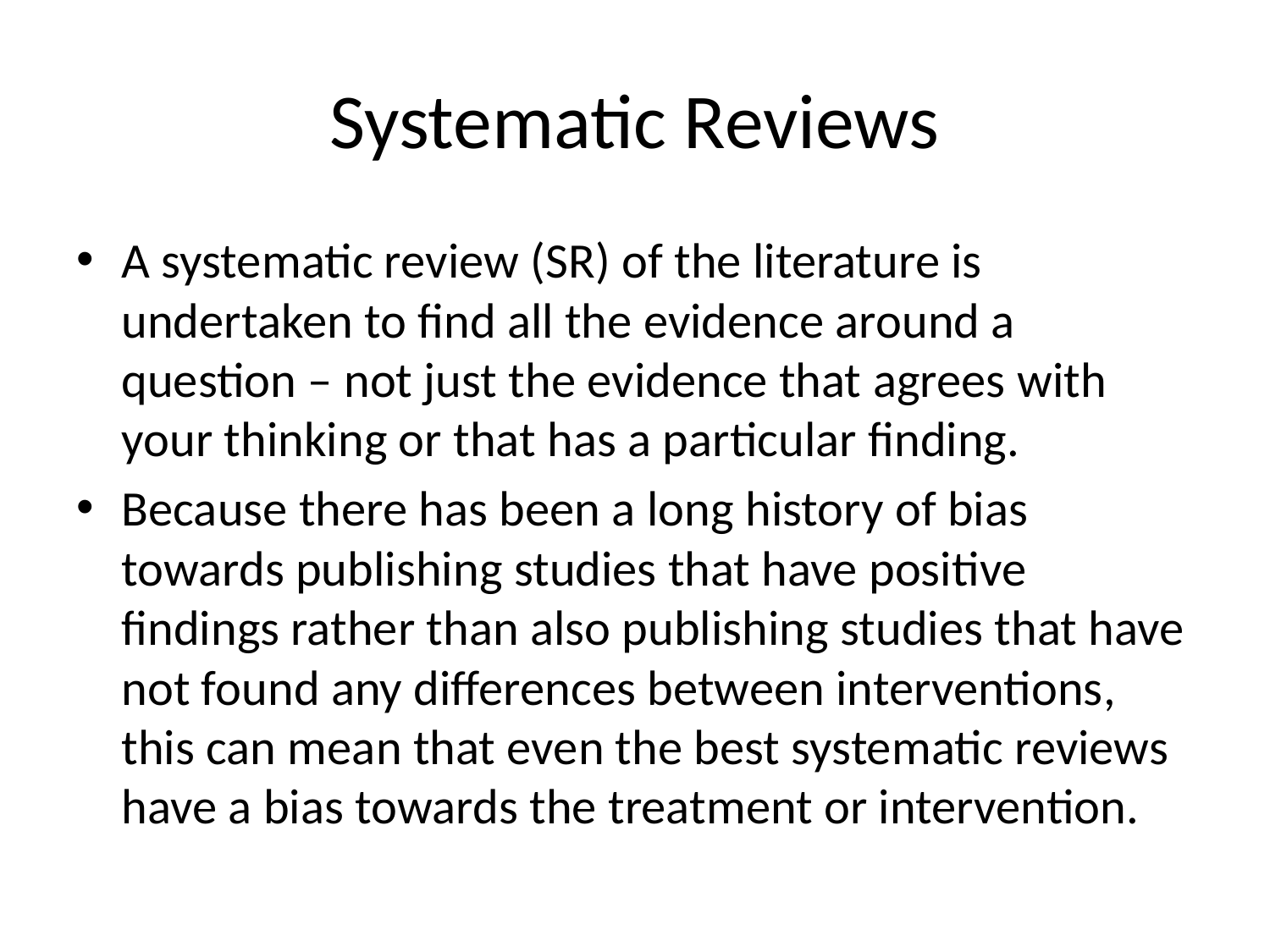

# Systematic Reviews
A systematic review (SR) of the literature is undertaken to find all the evidence around a question – not just the evidence that agrees with your thinking or that has a particular finding.
Because there has been a long history of bias towards publishing studies that have positive findings rather than also publishing studies that have not found any differences between interventions, this can mean that even the best systematic reviews have a bias towards the treatment or intervention.